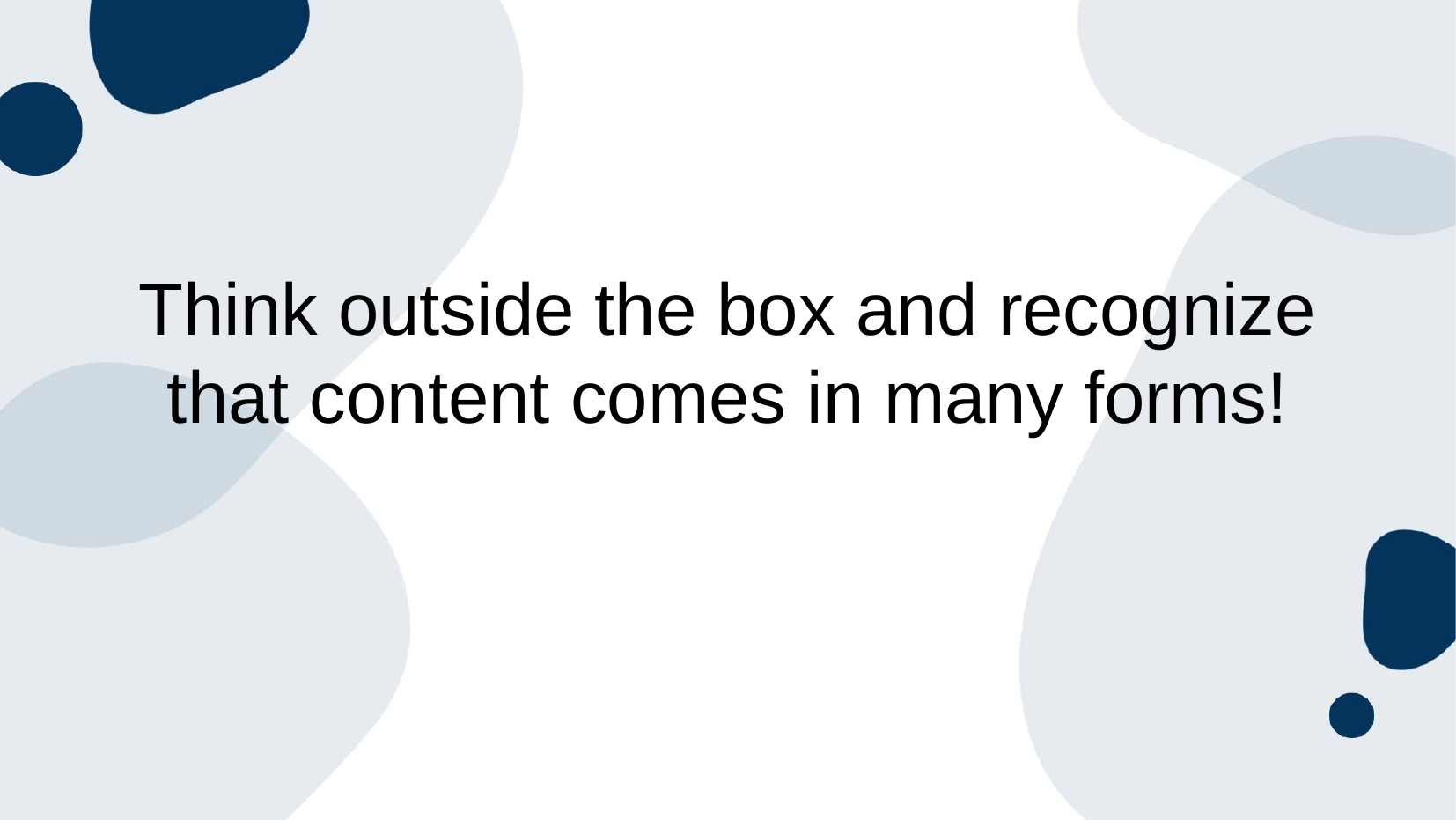

Think outside the box and recognize that content comes in many forms!